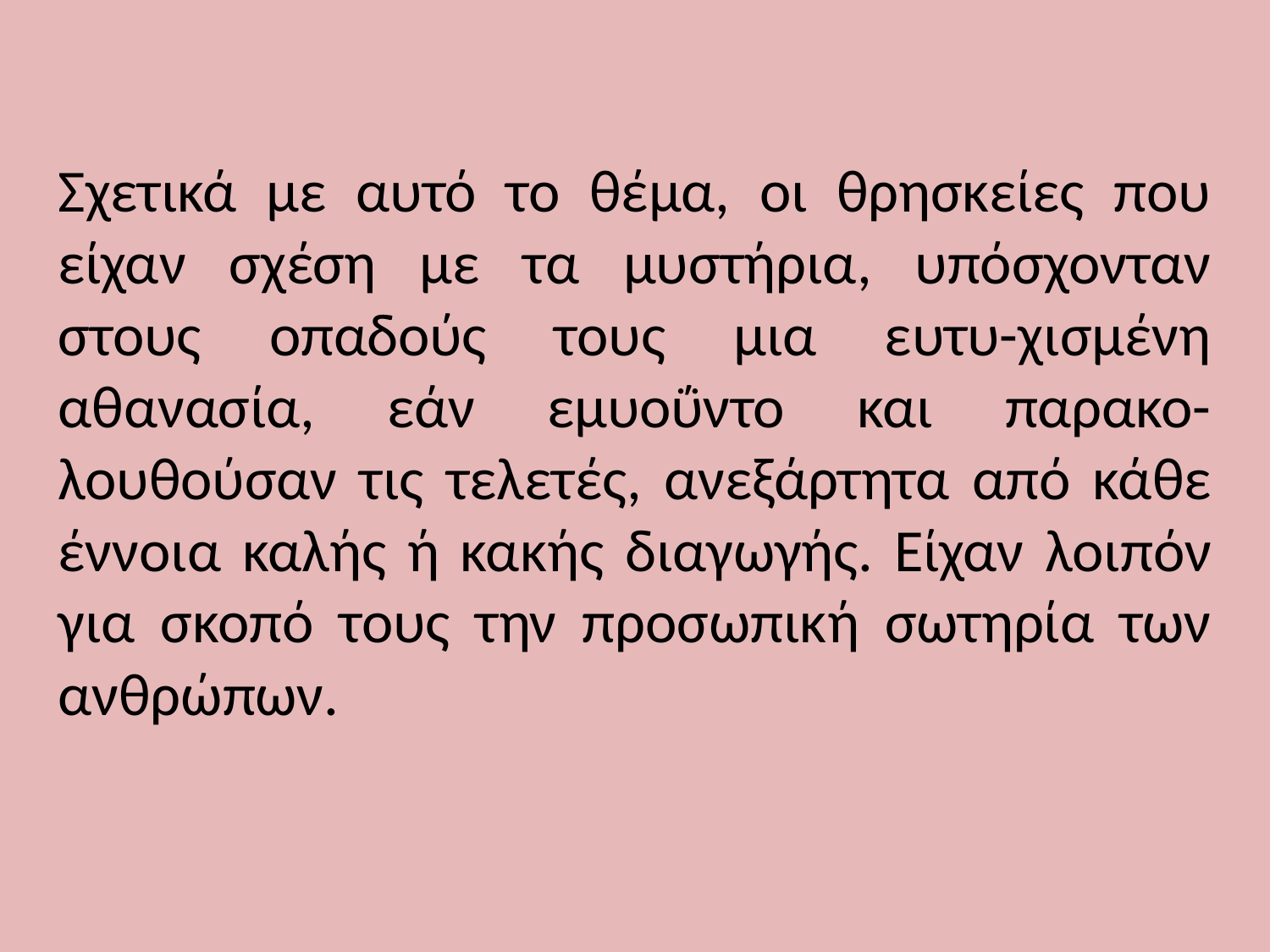

#
Σχετικά με αυτό το θέμα, οι θρησκείες που είχαν σχέση με τα μυστήρια, υπόσχονταν στους οπαδούς τους μια ευτυ-χισμένη αθανασία, εάν εμυοΰντο και παρακο-λουθούσαν τις τελετές, ανεξάρτητα από κάθε έννοια καλής ή κακής διαγωγής. Είχαν λοιπόν για σκοπό τους την προσωπική σωτηρία των ανθρώπων.